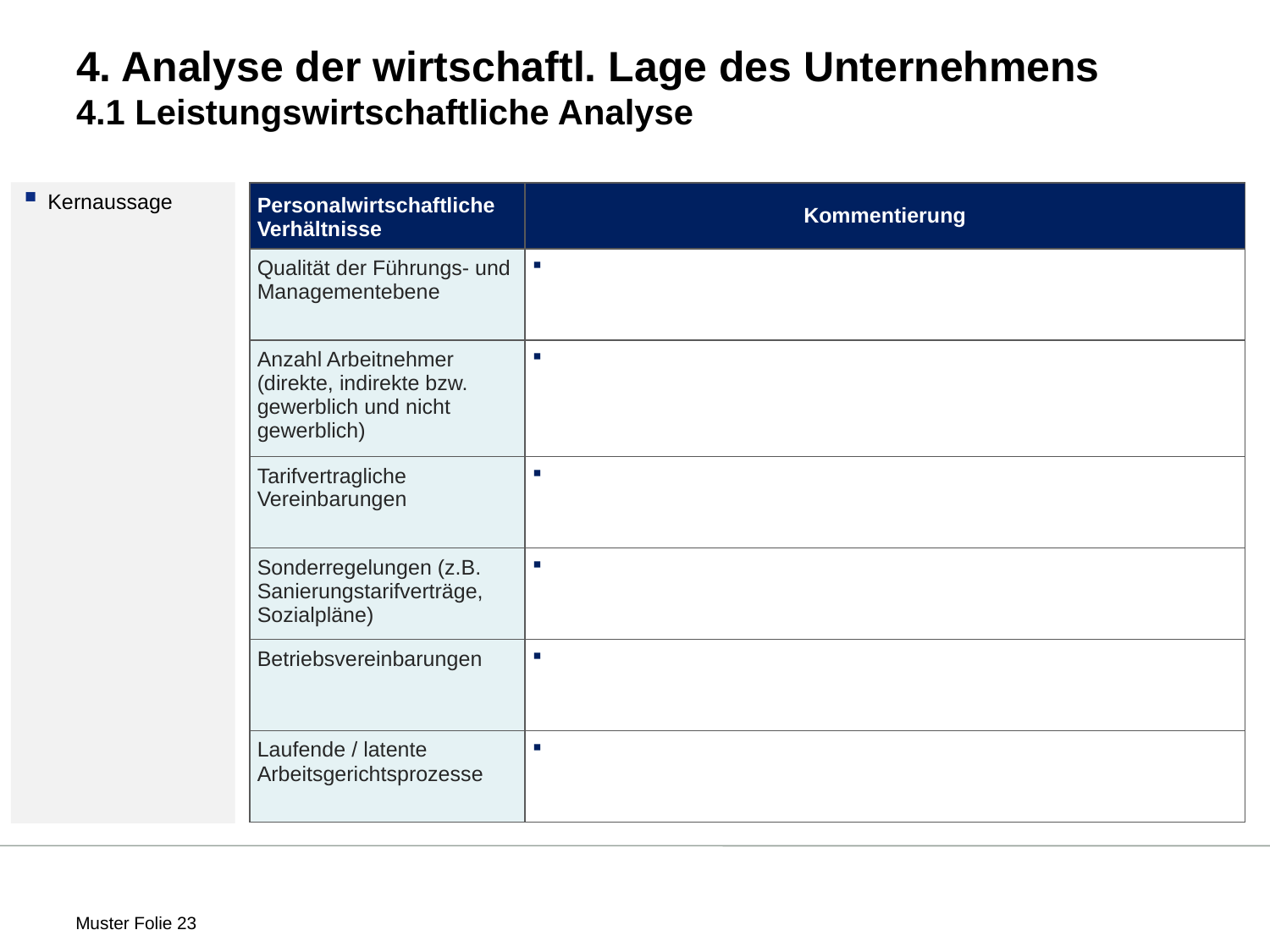

# 4. Analyse der wirtschaftl. Lage des Unternehmens 4.1 Leistungswirtschaftliche Analyse
Kernaussage
| Personalwirtschaftliche Verhältnisse | Kommentierung |
| --- | --- |
| Qualität der Führungs- und Managementebene |  |
| Anzahl Arbeitnehmer (direkte, indirekte bzw. gewerblich und nicht gewerblich) |  |
| Tarifvertragliche Vereinbarungen |  |
| Sonderregelungen (z.B. Sanierungstarifverträge, Sozialpläne) |  |
| Betriebsvereinbarungen |  |
| Laufende / latente Arbeitsgerichtsprozesse |  |
 Muster Folie 23